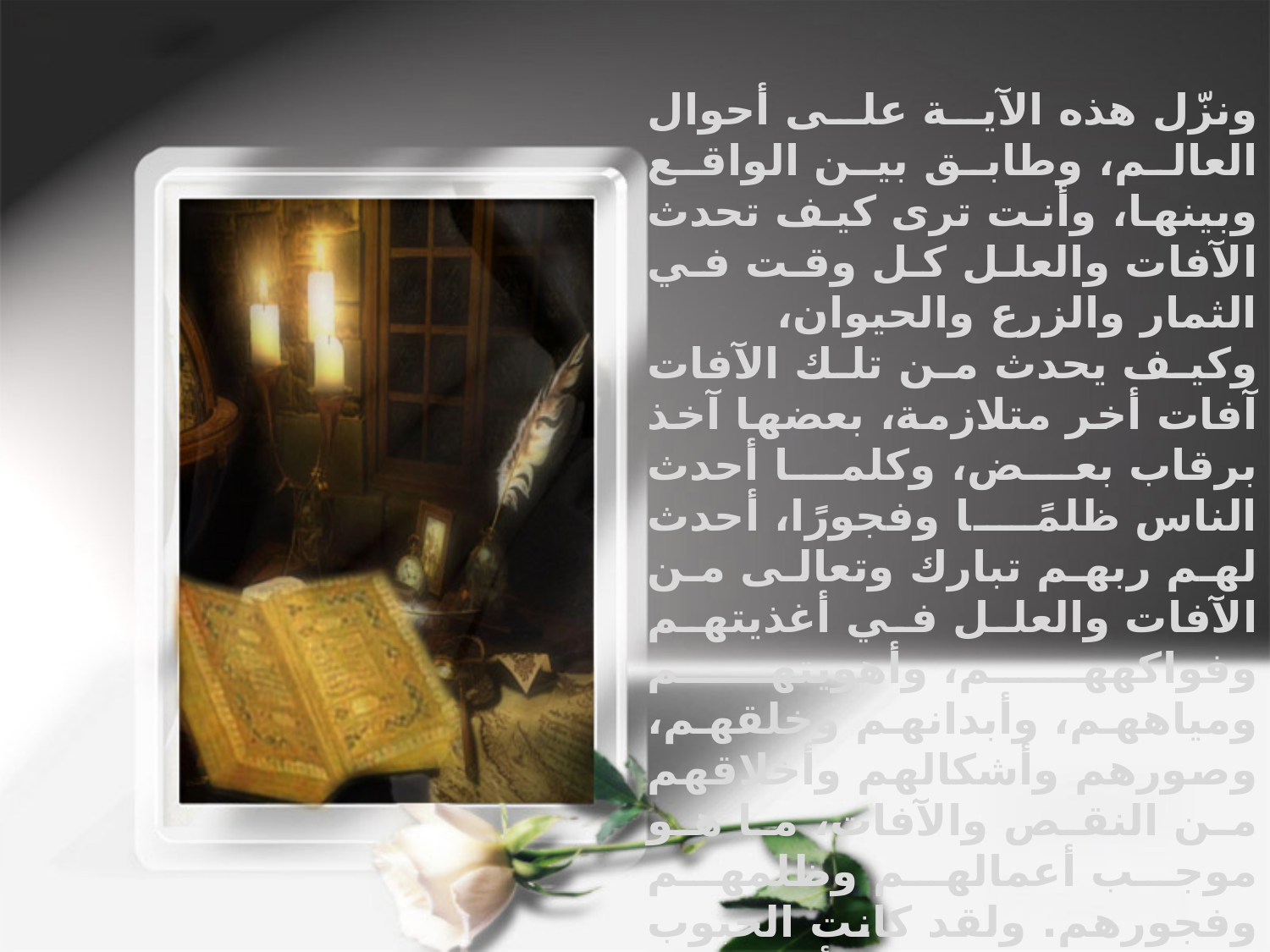

ونزّل هذه الآية على أحوال العالم، وطابق بين الواقع وبينها، وأنت ترى كيف تحدث الآفات والعلل كل وقت في الثمار والزرع والحيوان، وكيف يحدث من تلك الآفات آفات أخر متلازمة، بعضها آخذ برقاب بعض، وكلما أحدث الناس ظلمًا وفجورًا، أحدث لهم ربهم تبارك وتعالى من الآفات والعلل في أغذيتهم وفواكههم، وأهويتهم ومياههم، وأبدانهم وخلقهم، وصورهم وأشكالهم وأخلاقهم من النقص والآفات، ما هو موجب أعمالهم وظلمهم وفجورهم‏.‏ ولقد كانت الحبوب من الحنطة وغيرها أكثر مما هي اليوم، كما كانت البركة فيها أعظم‏.‏..